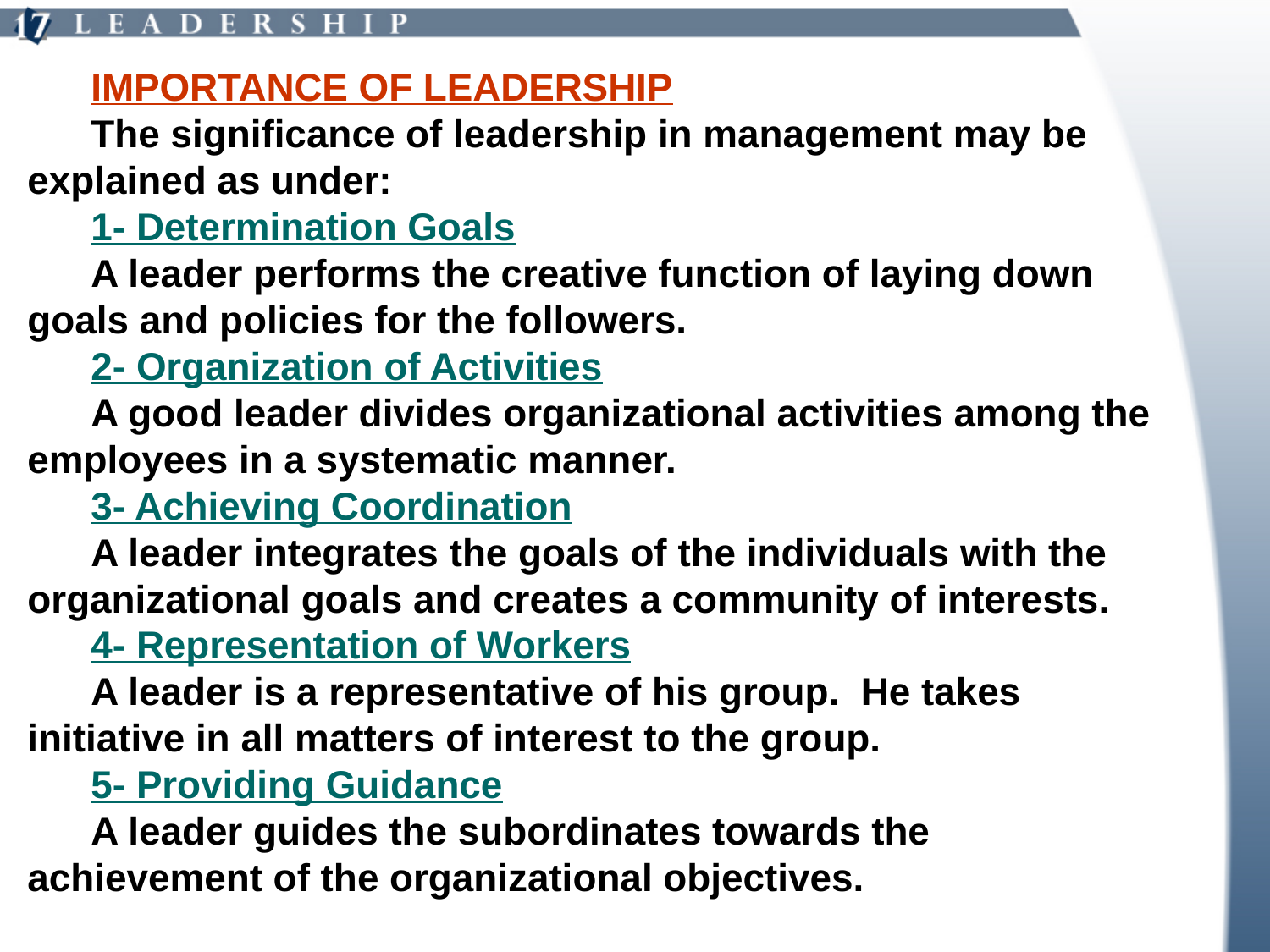

IMPORTANCE OF LEADERSHIP
The significance of leadership in management may be explained as under:
1- Determination Goals
A leader performs the creative function of laying down goals and policies for the followers.
2- Organization of Activities
A good leader divides organizational activities among the employees in a systematic manner.
3- Achieving Coordination
A leader integrates the goals of the individuals with the organizational goals and creates a community of interests.
4- Representation of Workers
A leader is a representative of his group.  He takes initiative in all matters of interest to the group.
5- Providing Guidance
A leader guides the subordinates towards the achievement of the organizational objectives.